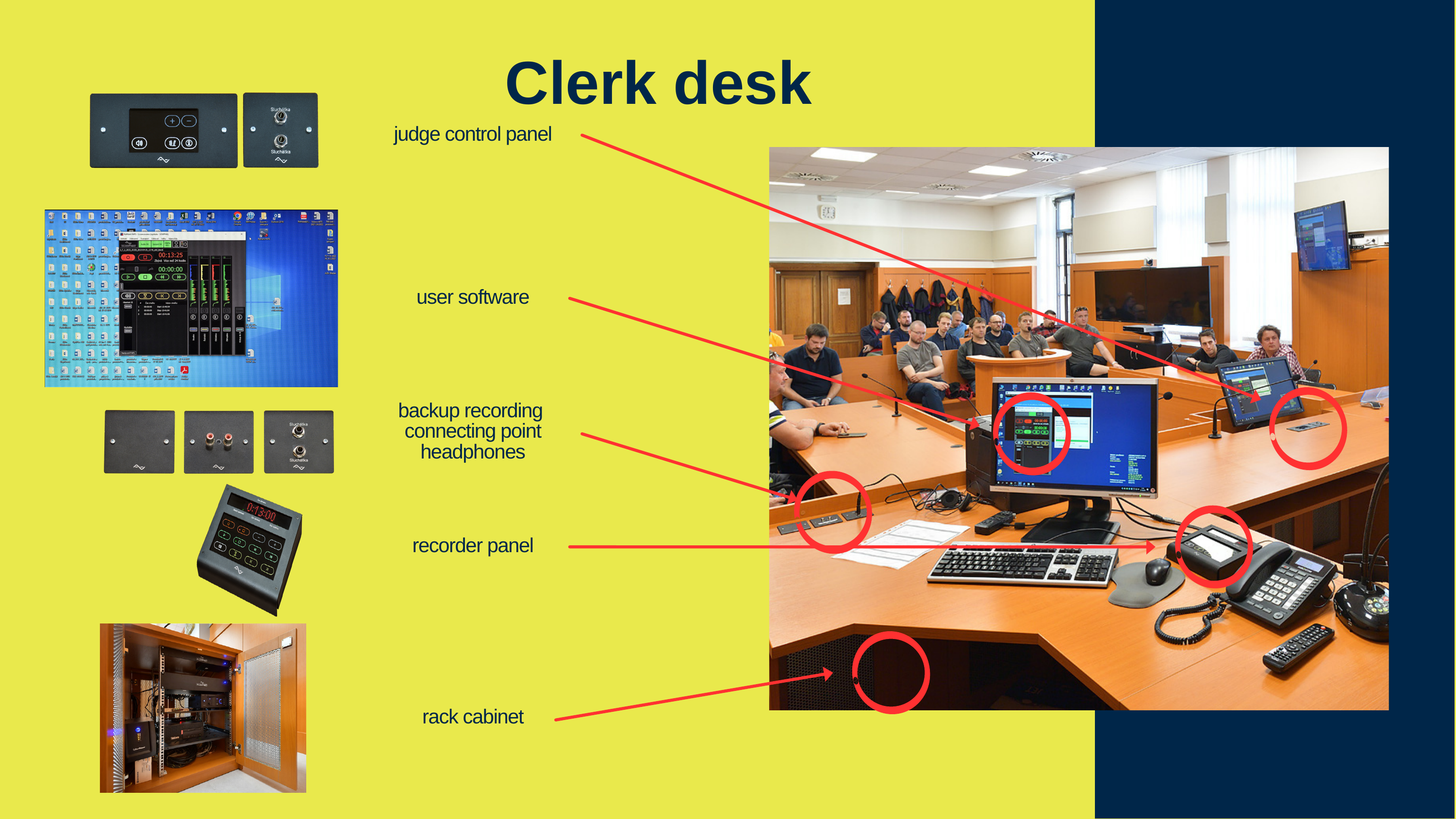

Clerk desk

judge control panel

user software

backup recording
connecting point
headphones

recorder panel

rack cabinet